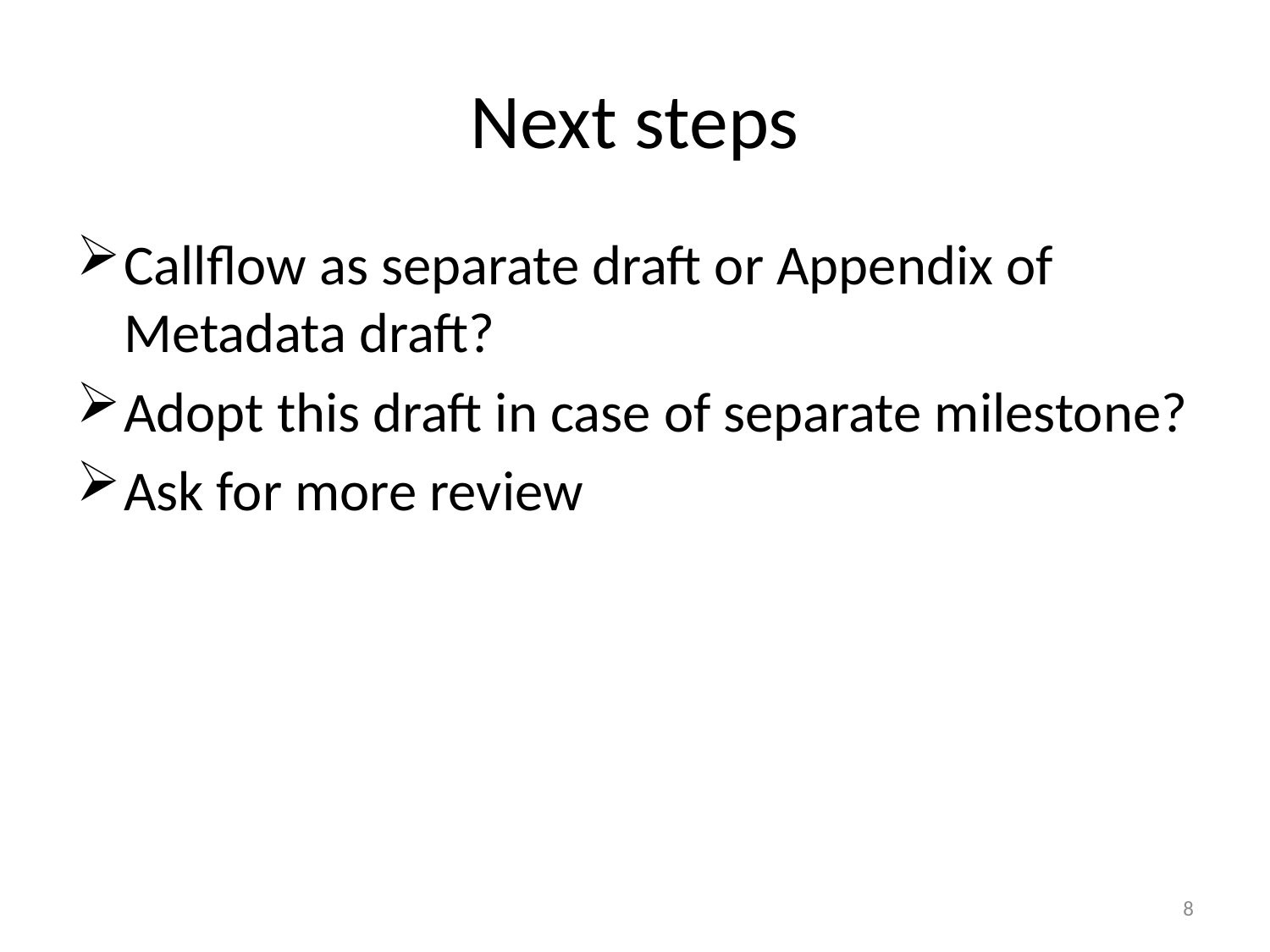

# Next steps
Callflow as separate draft or Appendix of Metadata draft?
Adopt this draft in case of separate milestone?
Ask for more review

8